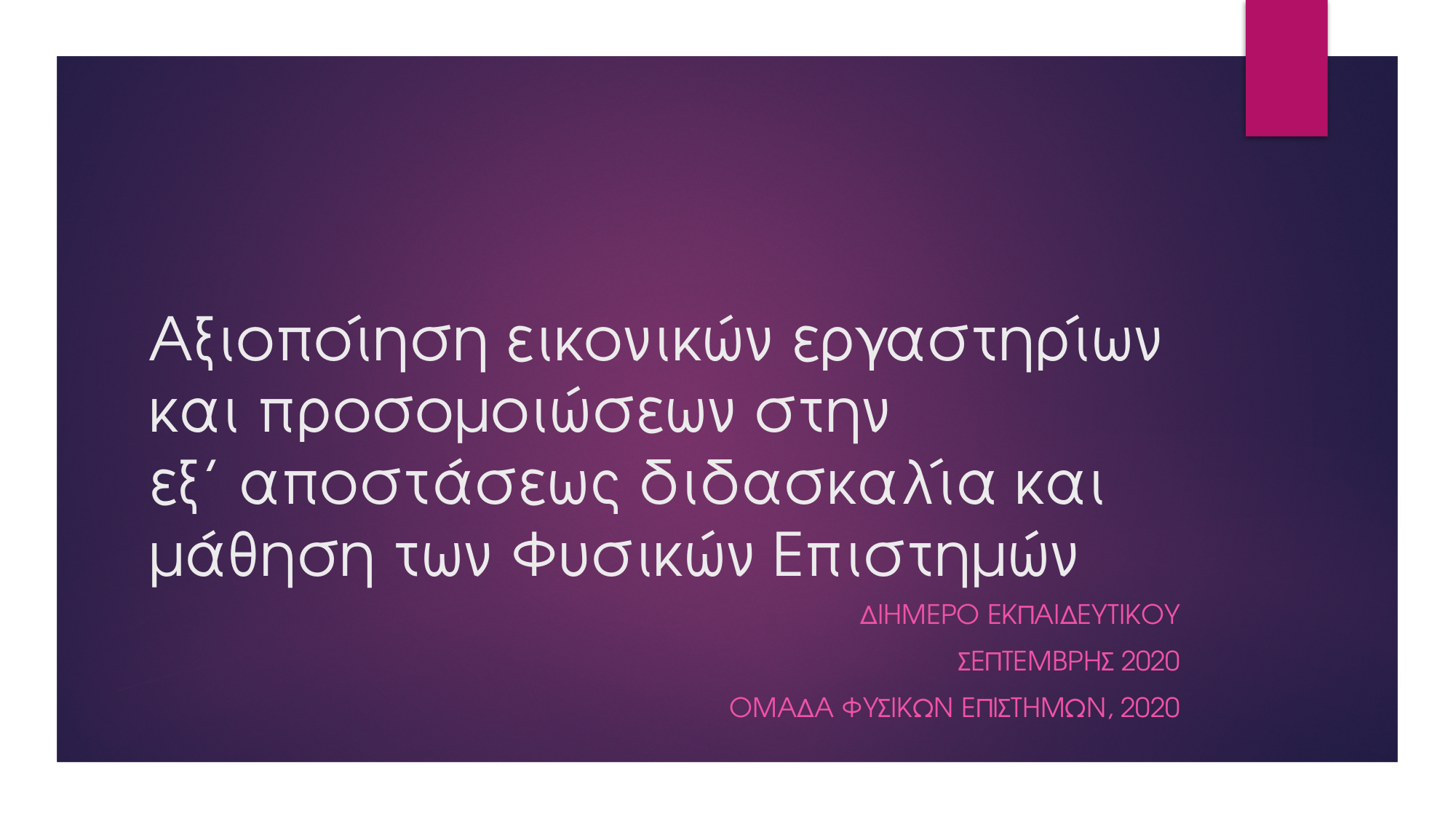

# Αξιοποίηση εικονικών εργαστηρίων και προσομοιώσεων στην εξ’ αποστάσεως διδασκαλία και μάθηση των Φυσικών Επιστημών
ΔΙΗΜΕΡΟ ΕΚΠΑΙΔΕΥΤΙΚΟΥ
Σεπτεμβρησ 2020
ΟΜΑΔΑ ΦΥΣΙΚΩΝ ΕΠΙΣΤΗΜΩΝ, 2020